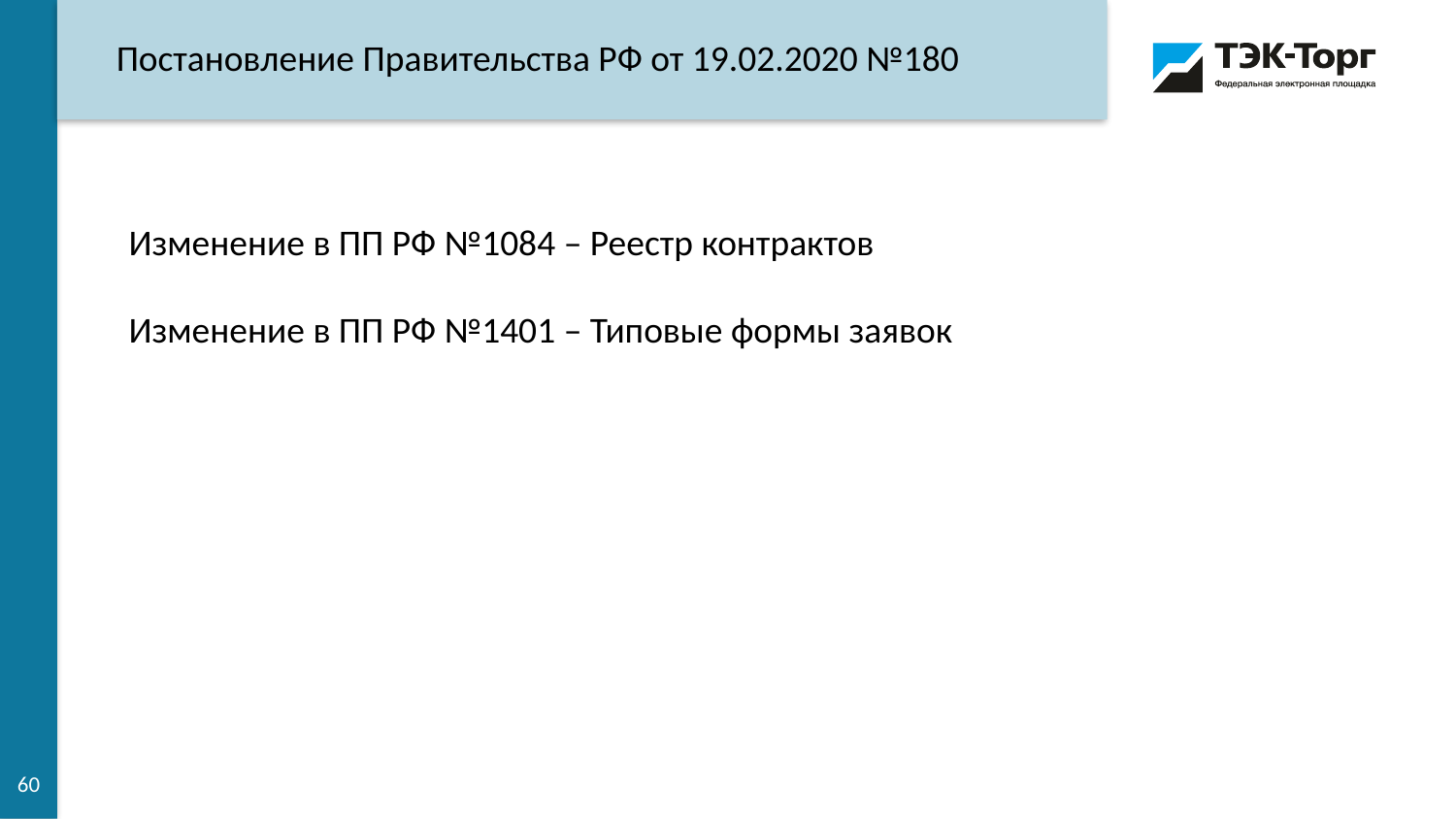

Постановление Правительства РФ от 19.02.2020 №180
Изменение в ПП РФ №1084 – Реестр контрактов

Изменение в ПП РФ №1401 – Типовые формы заявок
60